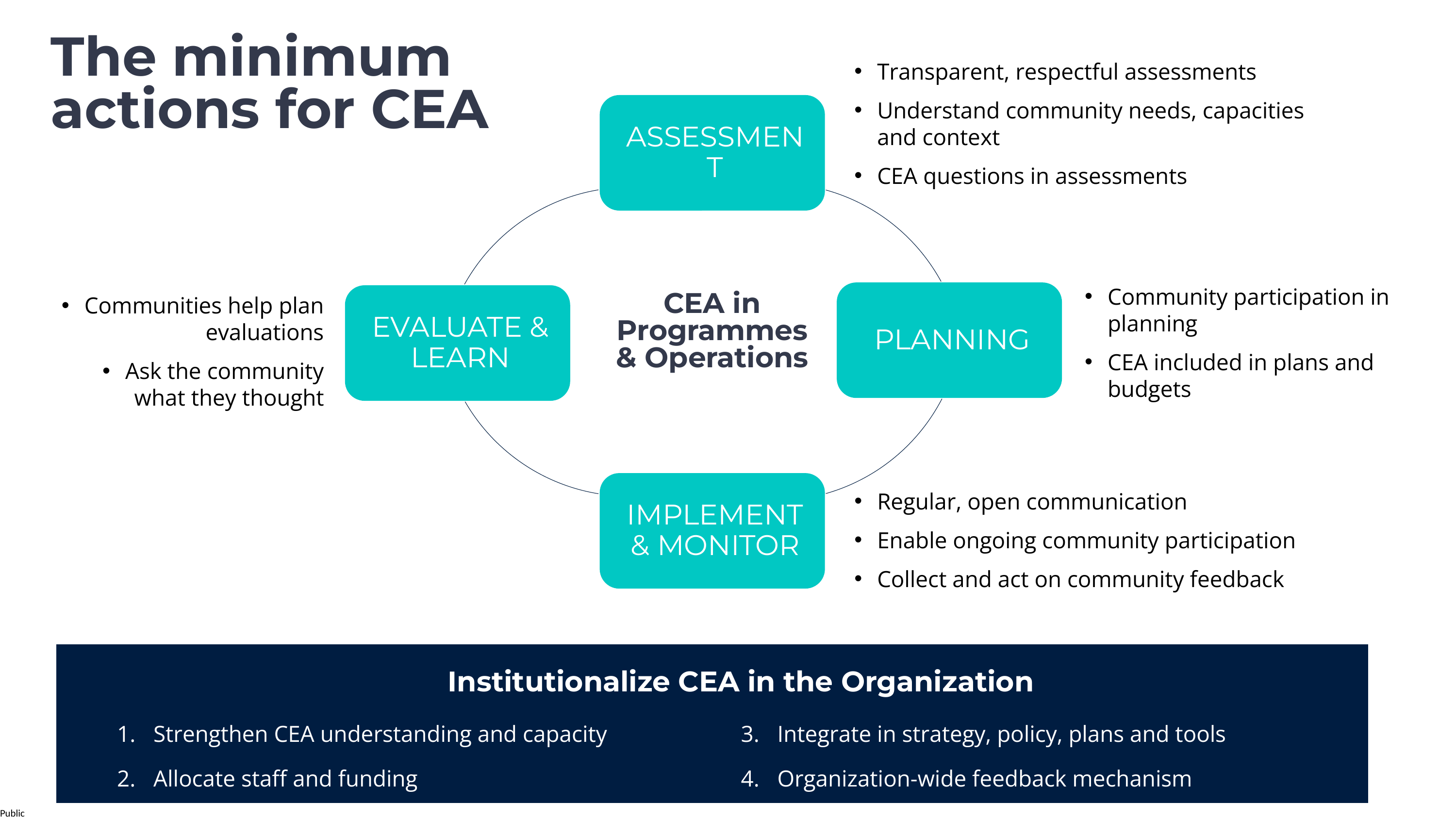

The minimum actions for CEA
Transparent, respectful assessments
Understand community needs, capacities and context
CEA questions in assessments
ASSESSMENT
PLANNING
IMPLEMENT & MONITOR
EVALUATE & LEARN
Community participation in planning
CEA included in plans and budgets
Communities help plan evaluations
Ask the community what they thought
CEA in Programmes & Operations
Regular, open communication
Enable ongoing community participation
Collect and act on community feedback
Institutionalize CEA in the Organization
Strengthen CEA understanding and capacity
Allocate staff and funding
Integrate in strategy, policy, plans and tools
Organization-wide feedback mechanism